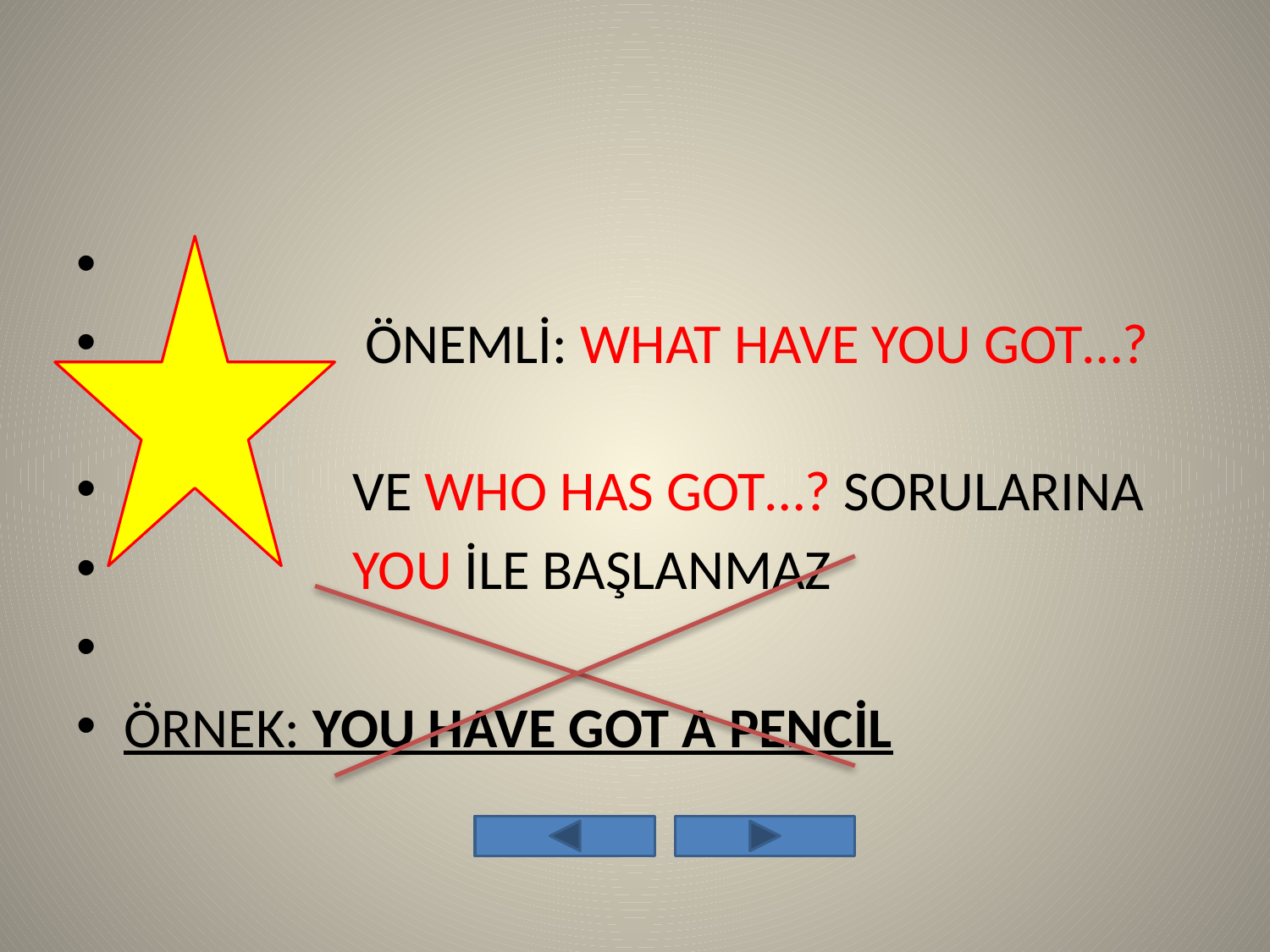

#

                   ÖNEMLİ: WHAT HAVE YOU GOT…?
                  VE WHO HAS GOT…? SORULARINA
                  YOU İLE BAŞLANMAZ

ÖRNEK: YOU HAVE GOT A PENCİL